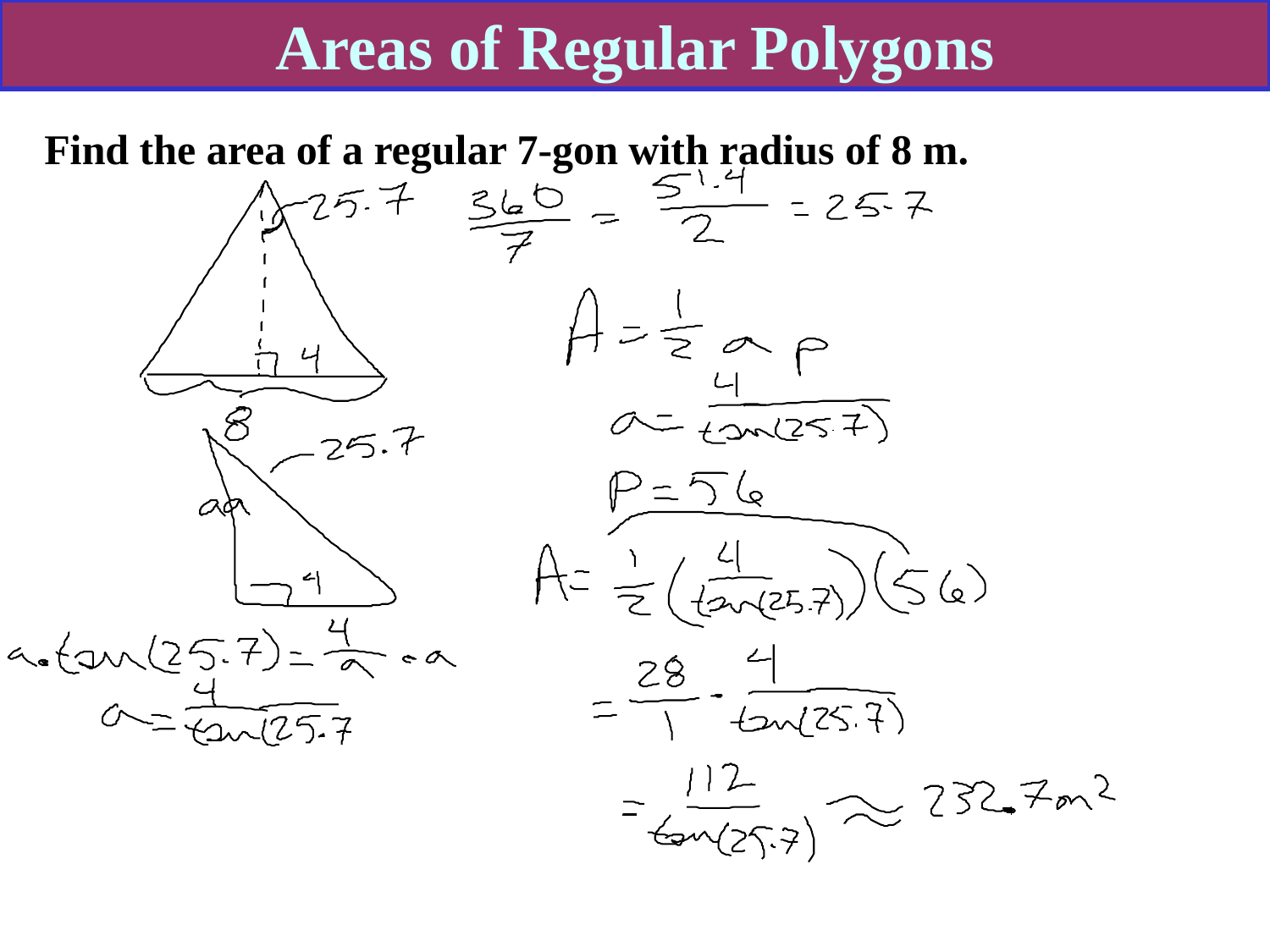

Areas of Regular Polygons
Find the area of a regular 7-gon with radius of 8 m.